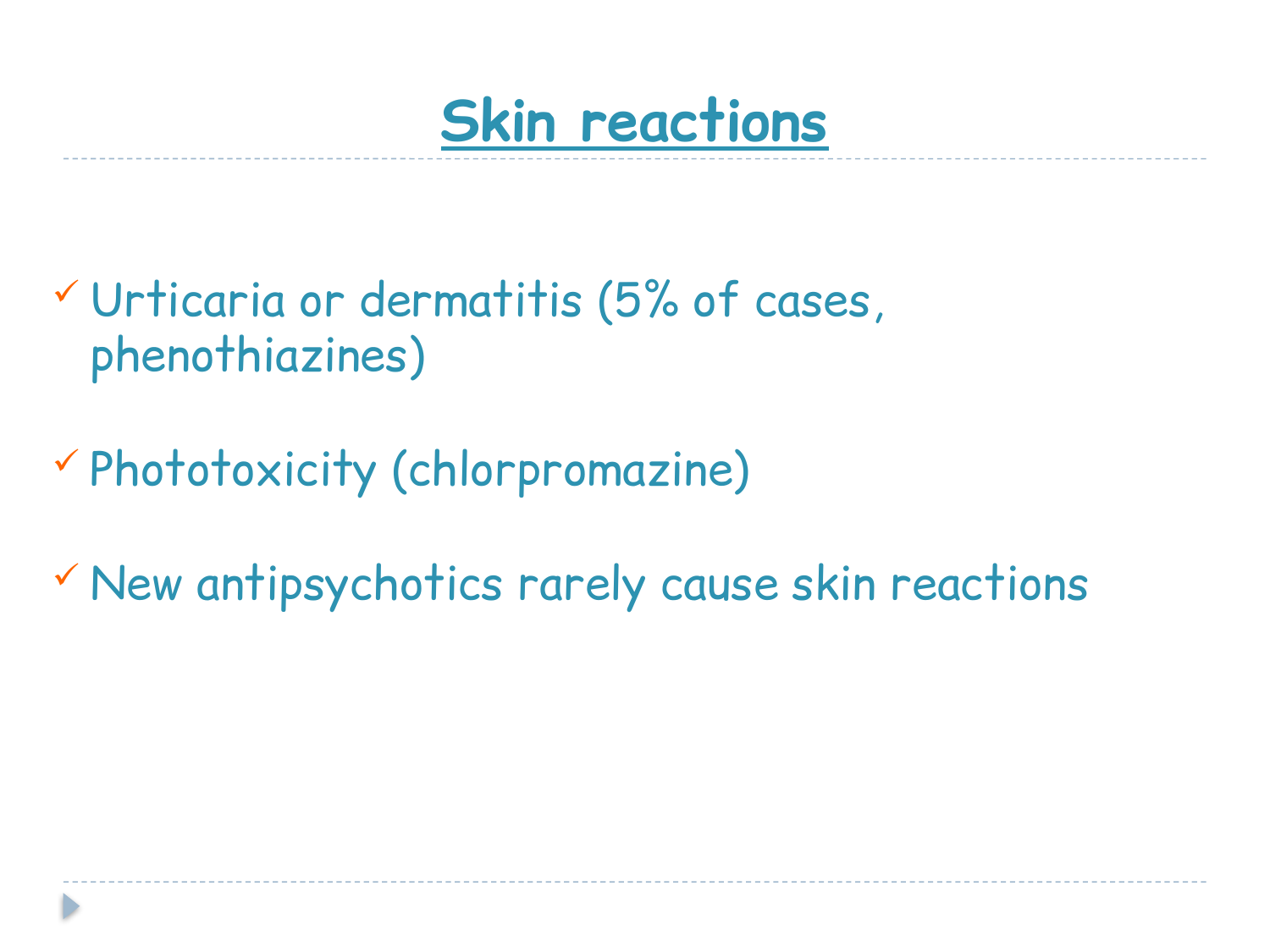

# Skin reactions

Urticaria or dermatitis (5% of cases, phenothiazines)

Phototoxicity (chlorpromazine)

New antipsychotics rarely cause skin reactions